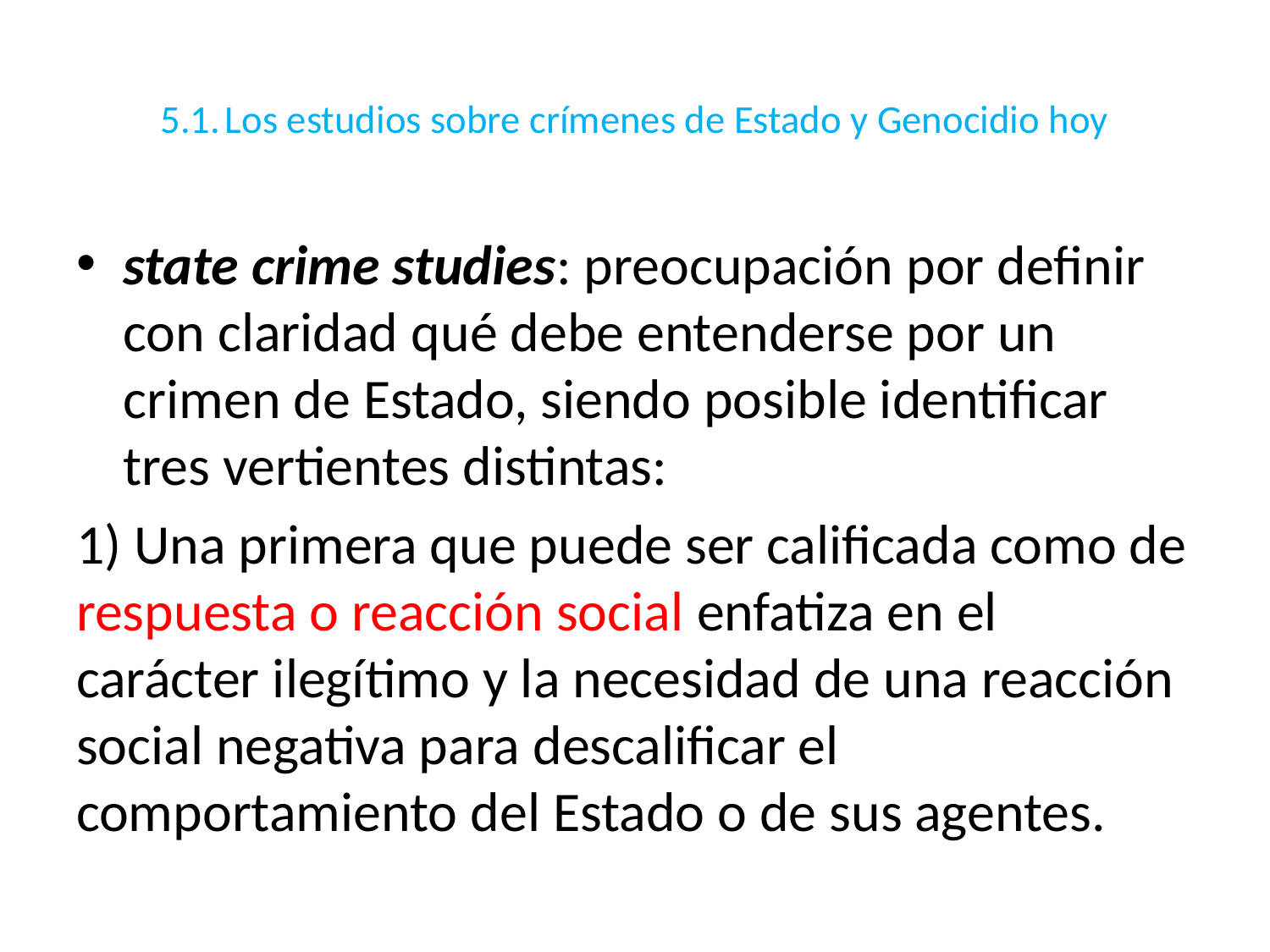

# 5.1.	Los estudios sobre crímenes de Estado y Genocidio hoy
state crime studies: preocupación por definir con claridad qué debe entenderse por un crimen de Estado, siendo posible identificar tres vertientes distintas:
1) Una primera que puede ser calificada como de respuesta o reacción social enfatiza en el carácter ilegítimo y la necesidad de una reacción social negativa para descalificar el comportamiento del Estado o de sus agentes.